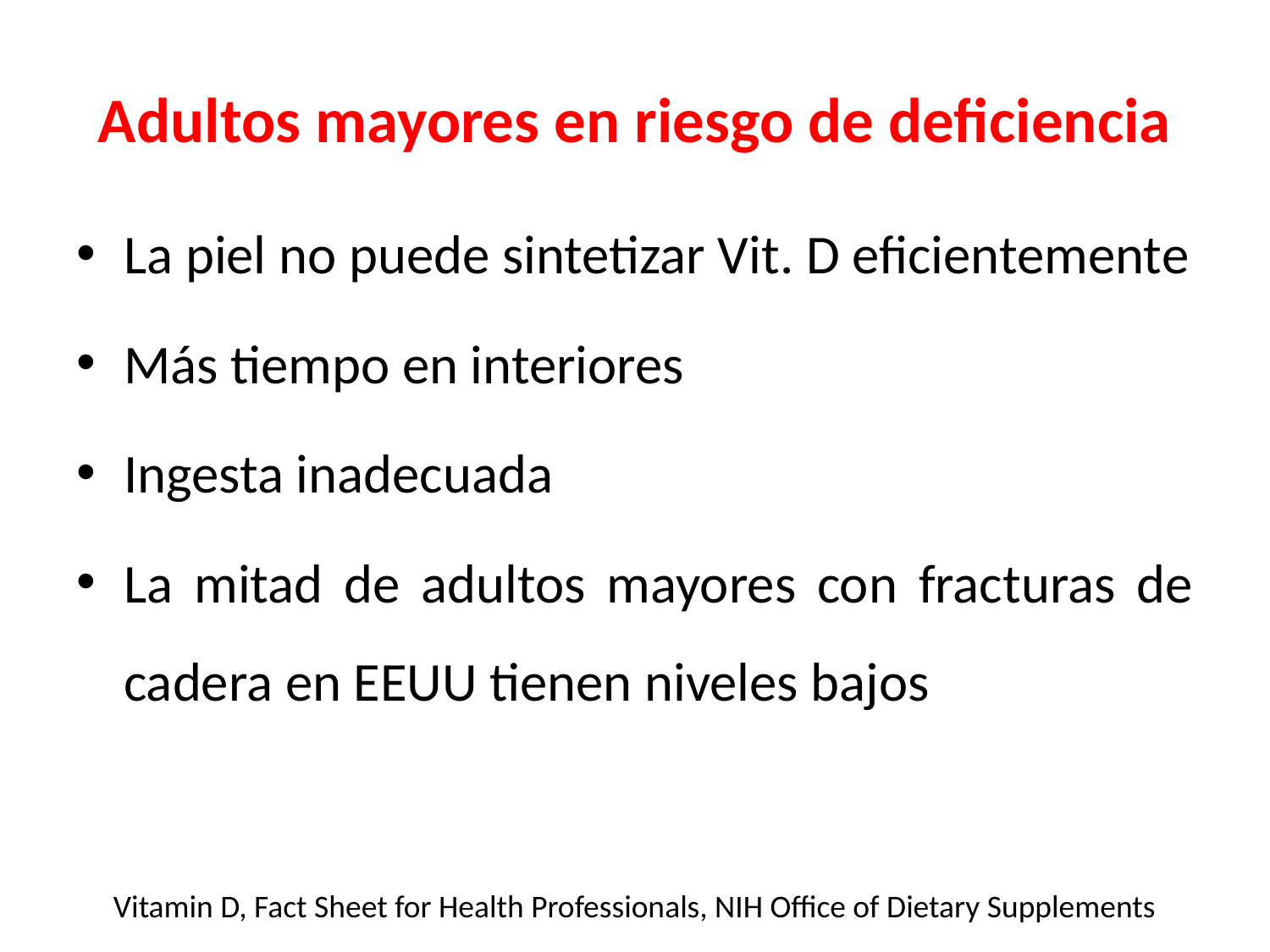

# Adultos mayores en riesgo de deficiencia
La piel no puede sintetizar Vit. D eficientemente
Más tiempo en interiores
Ingesta inadecuada
La mitad de adultos mayores con fracturas de cadera en EEUU tienen niveles bajos
Vitamin D, Fact Sheet for Health Professionals, NIH Office of Dietary Supplements